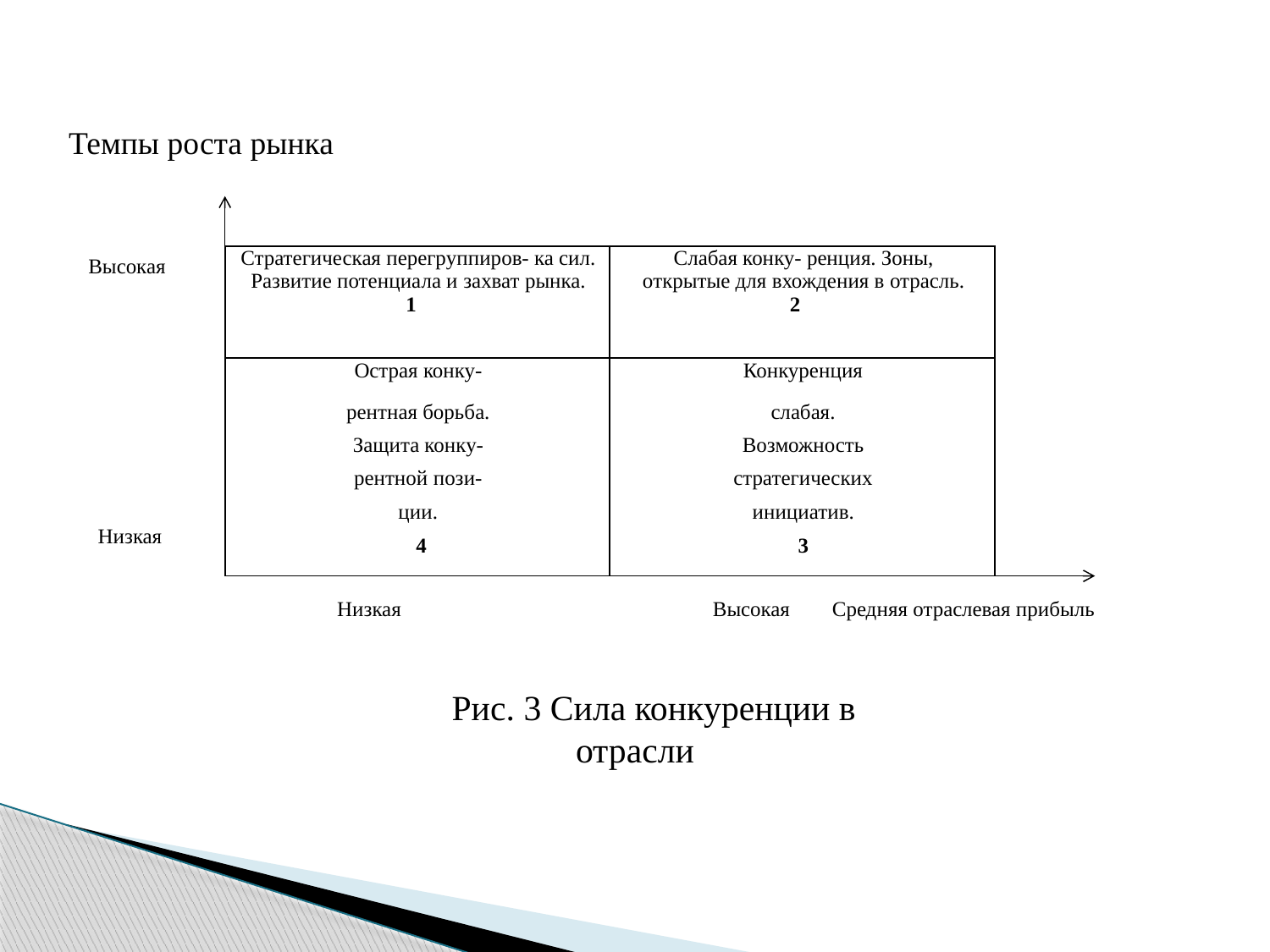

Темпы роста рынка
Высокая
| Стратегическая перегруппиров- ка сил. Развитие потенциала и захват рынка. 1 | Слабая конку- ренция. Зоны, открытые для вхождения в отрасль. 2 |
| --- | --- |
| Острая конку- | Конкуренция |
| рентная борьба. | слабая. |
| Защита конку- | Возможность |
| рентной пози- | стратегических |
| ции. | инициатив. |
| 4 | 3 |
Низкая
        Низкая                                                             Высокая        Средняя отраслевая прибыль
Рис. 3 Сила конкуренции в отрасли